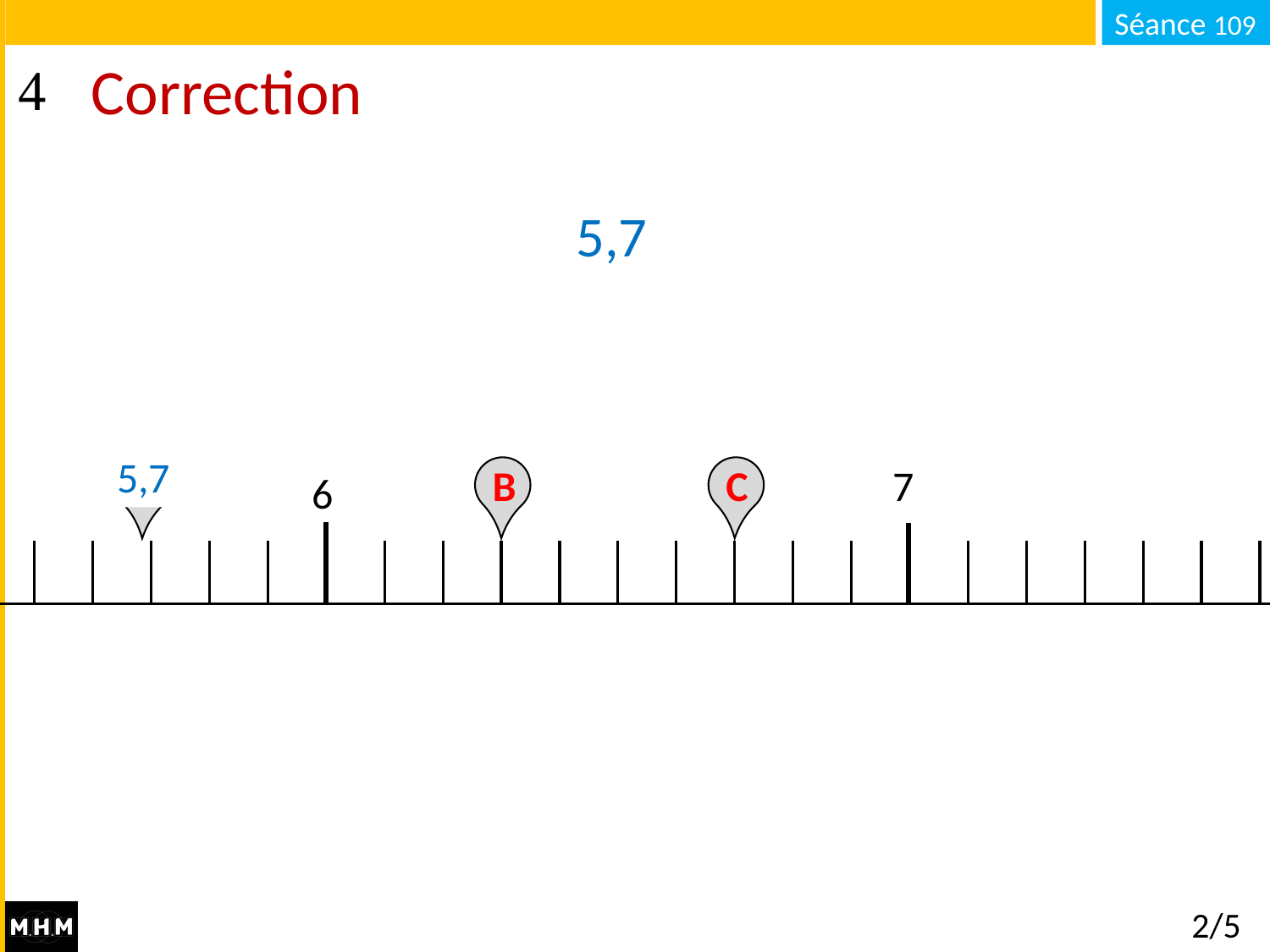

# Correction
5,7
5,7
B
C
7
A

6
2/5